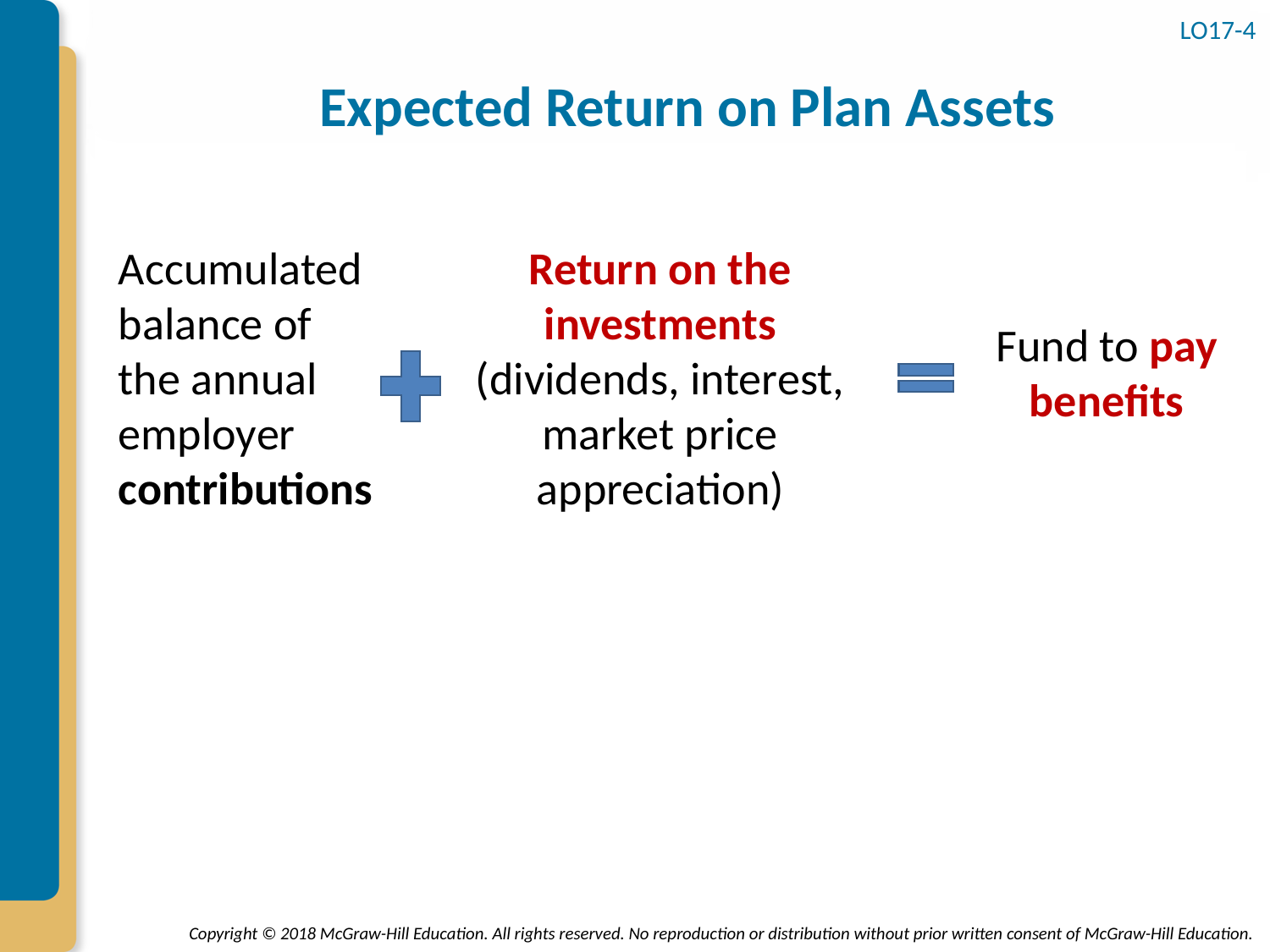

# Expected Return on Plan Assets
LO17-4

Accumulated balance of the annual employer contributions
Return on the investments (dividends, interest, market price appreciation)
Fund to pay benefits